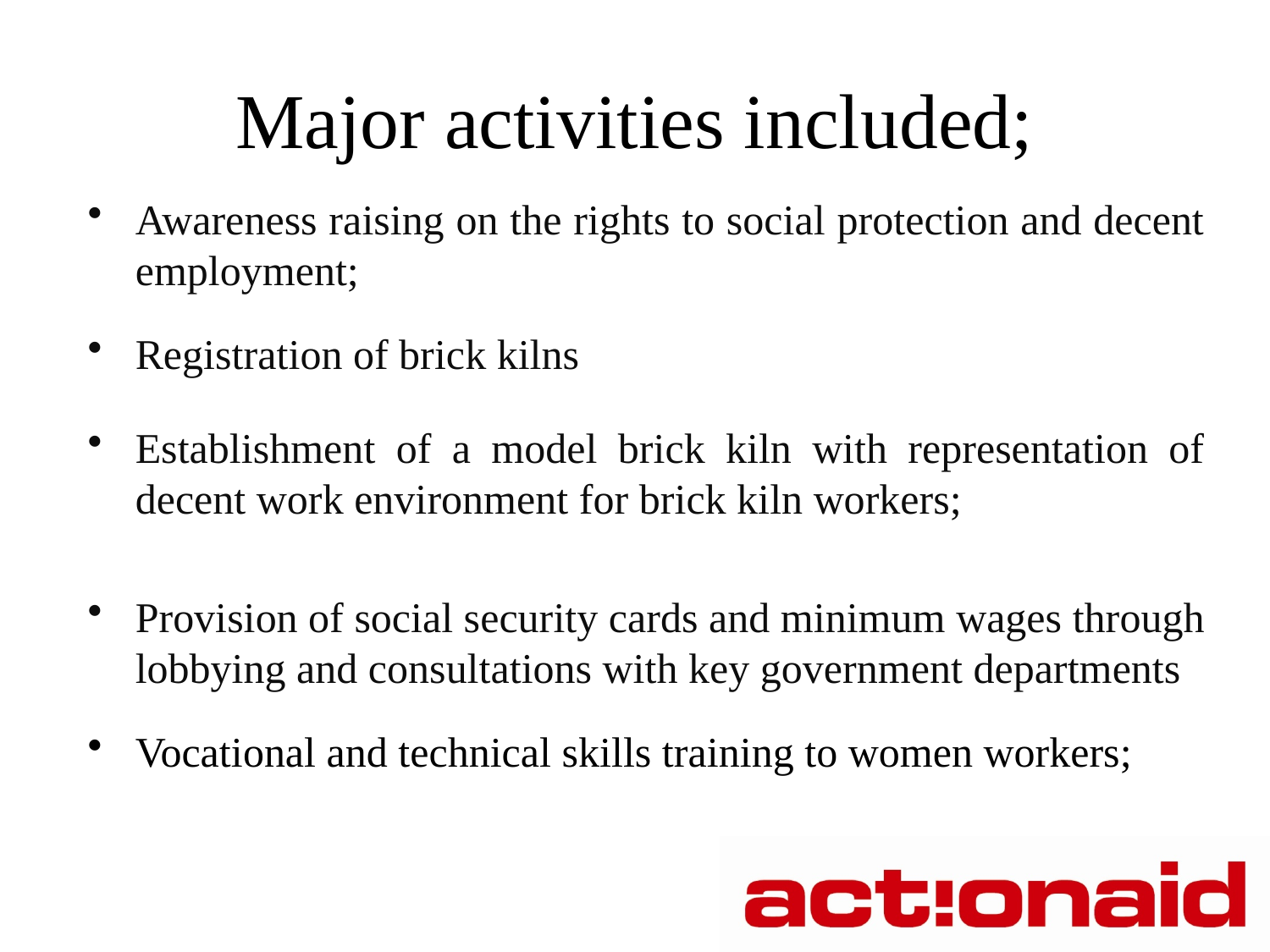

# Major activities included;
Awareness raising on the rights to social protection and decent employment;

Registration of brick kilns

Establishment of a model brick kiln with representation of decent work environment for brick kiln workers;

Provision of social security cards and minimum wages through lobbying and consultations with key government departments

Vocational and technical skills training to women workers;